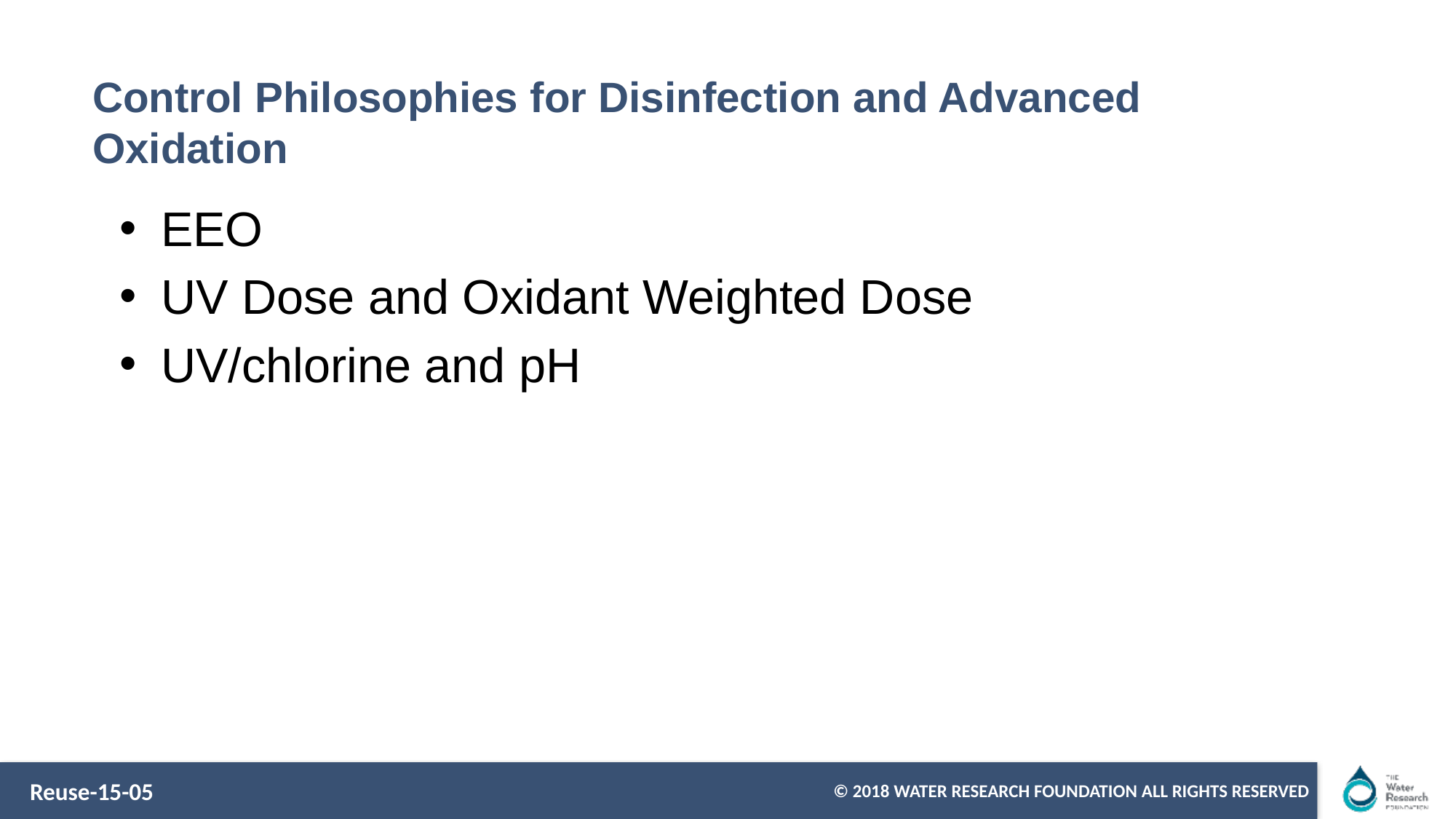

# Control Philosophies for Disinfection and Advanced Oxidation
EEO
UV Dose and Oxidant Weighted Dose
UV/chlorine and pH